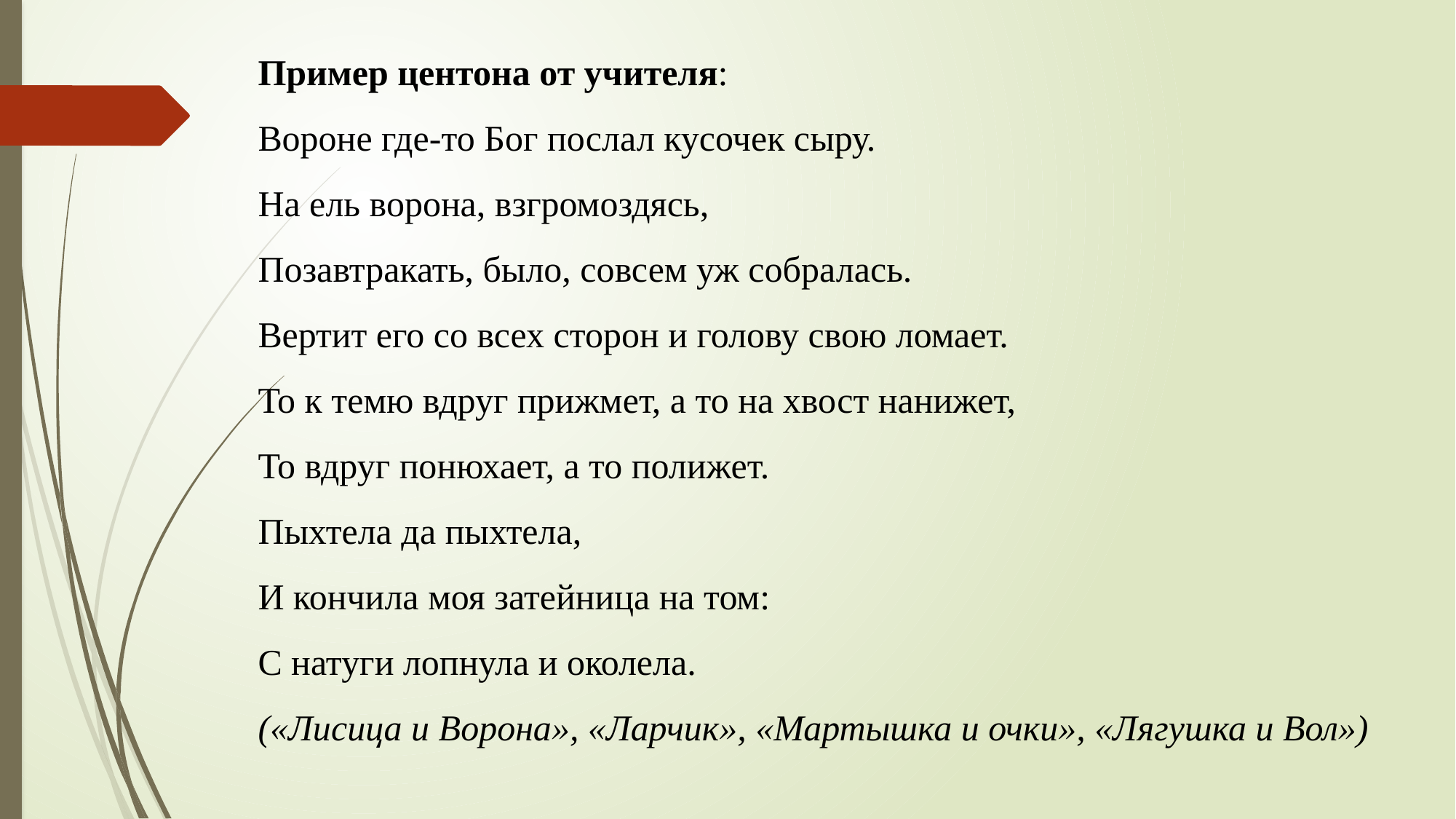

Пример центона от учителя:
Вороне где-то Бог послал кусочек сыру.
На ель ворона, взгромоздясь,
Позавтракать, было, совсем уж собралась.
Вертит его со всех сторон и голову свою ломает.
То к темю вдруг прижмет, а то на хвост нанижет,
То вдруг понюхает, а то полижет.
Пыхтела да пыхтела,
И кончила моя затейница на том:
С натуги лопнула и околела.
(«Лисица и Ворона», «Ларчик», «Мартышка и очки», «Лягушка и Вол»)